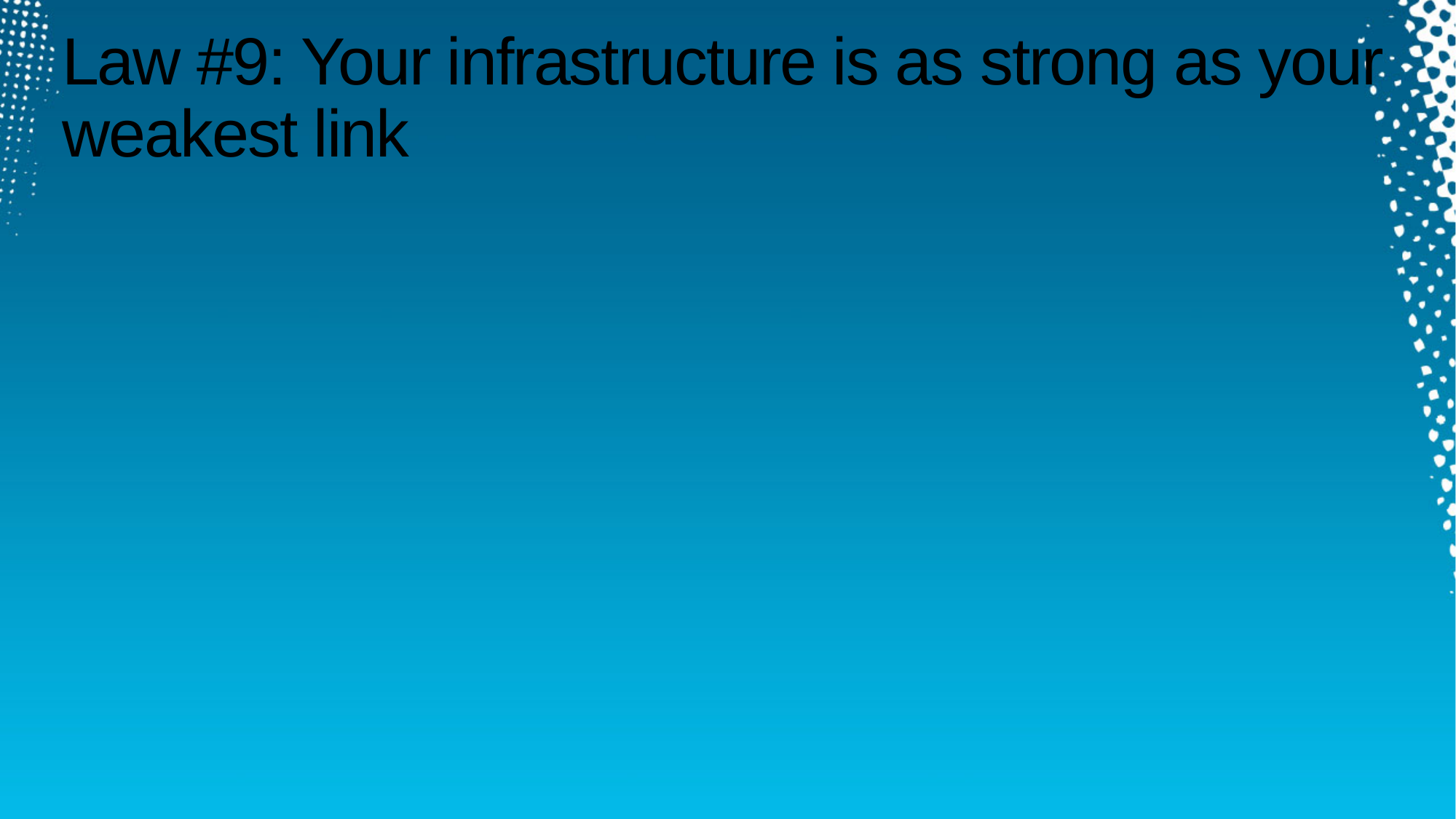

# Law #9: Your infrastructure is as strong as your weakest link